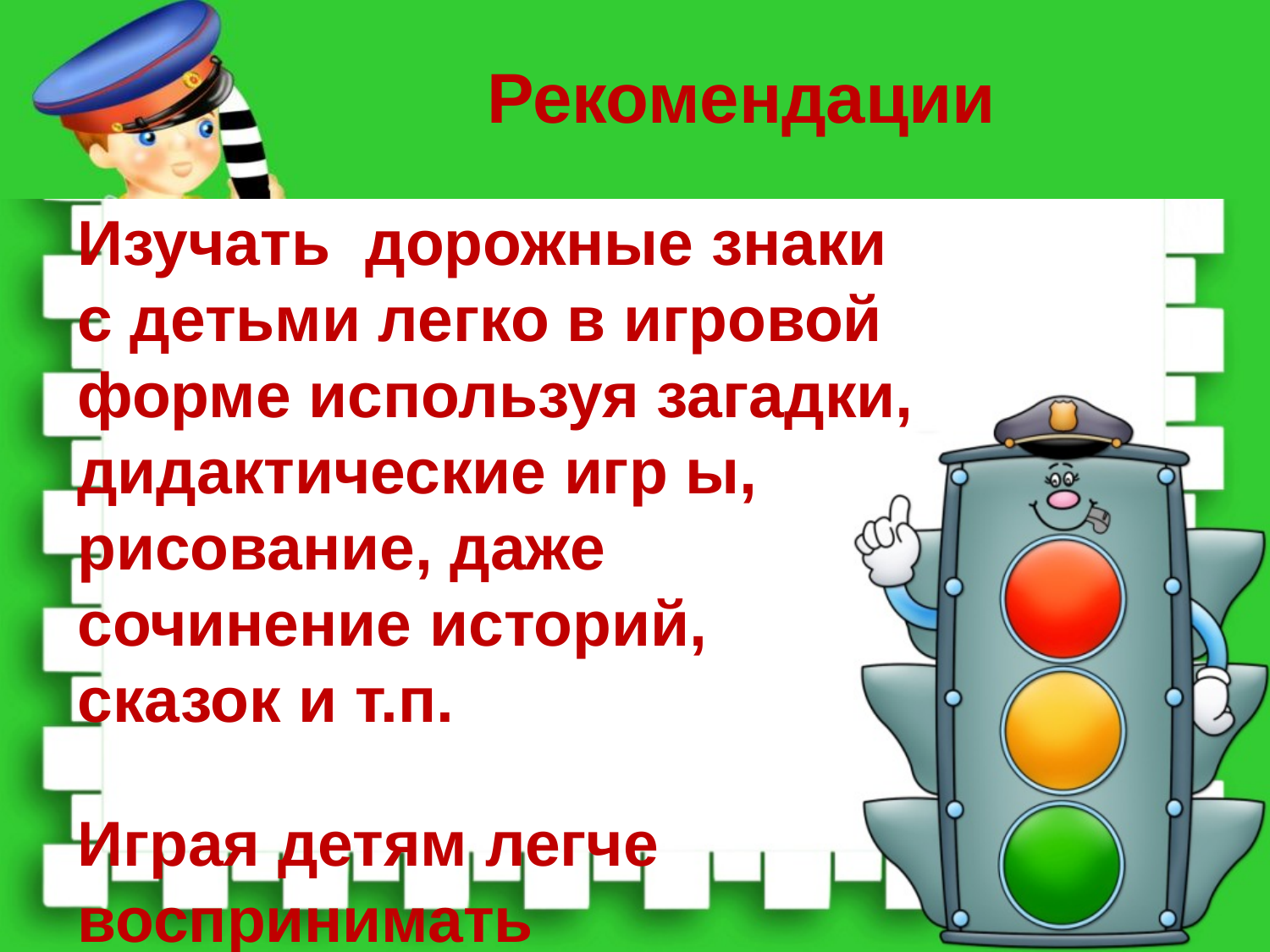

Рекомендации
Изучать  дорожные знаки с детьми легко в игровой форме используя загадки, дидактические игр ы, рисование, даже сочинение историй, сказок и т.п.

Играя детям легче воспринимать информацию и запоминать её.